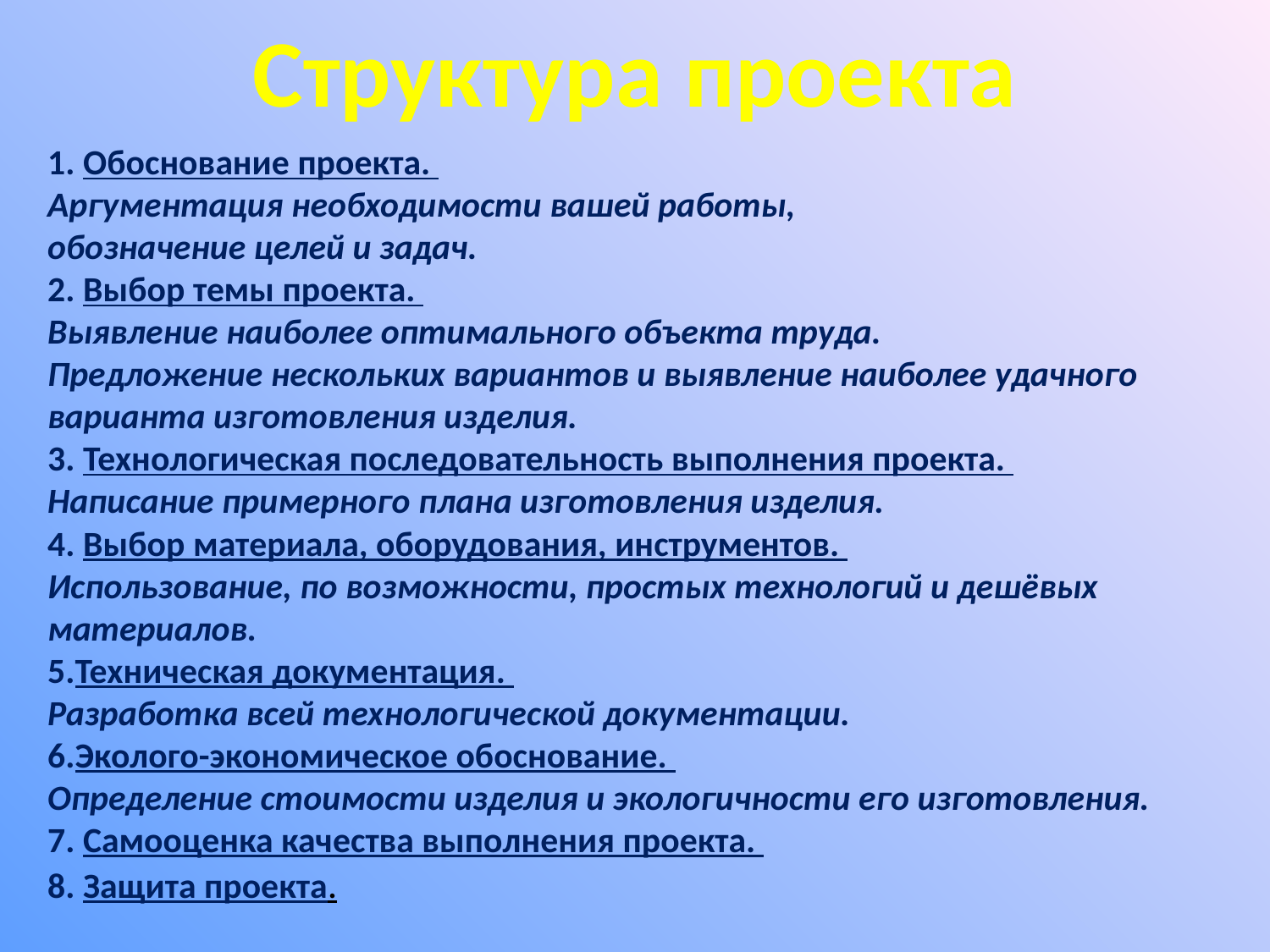

Структура проекта
1. Обоснование проекта.
Аргументация необходимости вашей работы,
обозначение целей и задач.
2. Выбор темы проекта.
Выявление наиболее оптимального объекта труда.
Предложение нескольких вариантов и выявление наиболее удачного варианта изготовления изделия.
3. Технологическая последовательность выполнения проекта.
Написание примерного плана изготовления изделия.
4. Выбор материала, оборудования, инструментов.
Использование, по возможности, простых технологий и дешёвых материалов.
5.Техническая документация.
Разработка всей технологической документации.
6.Эколого-экономическое обоснование.
Определение стоимости изделия и экологичности его изготовления.
7. Самооценка качества выполнения проекта.
8. Защита проекта.